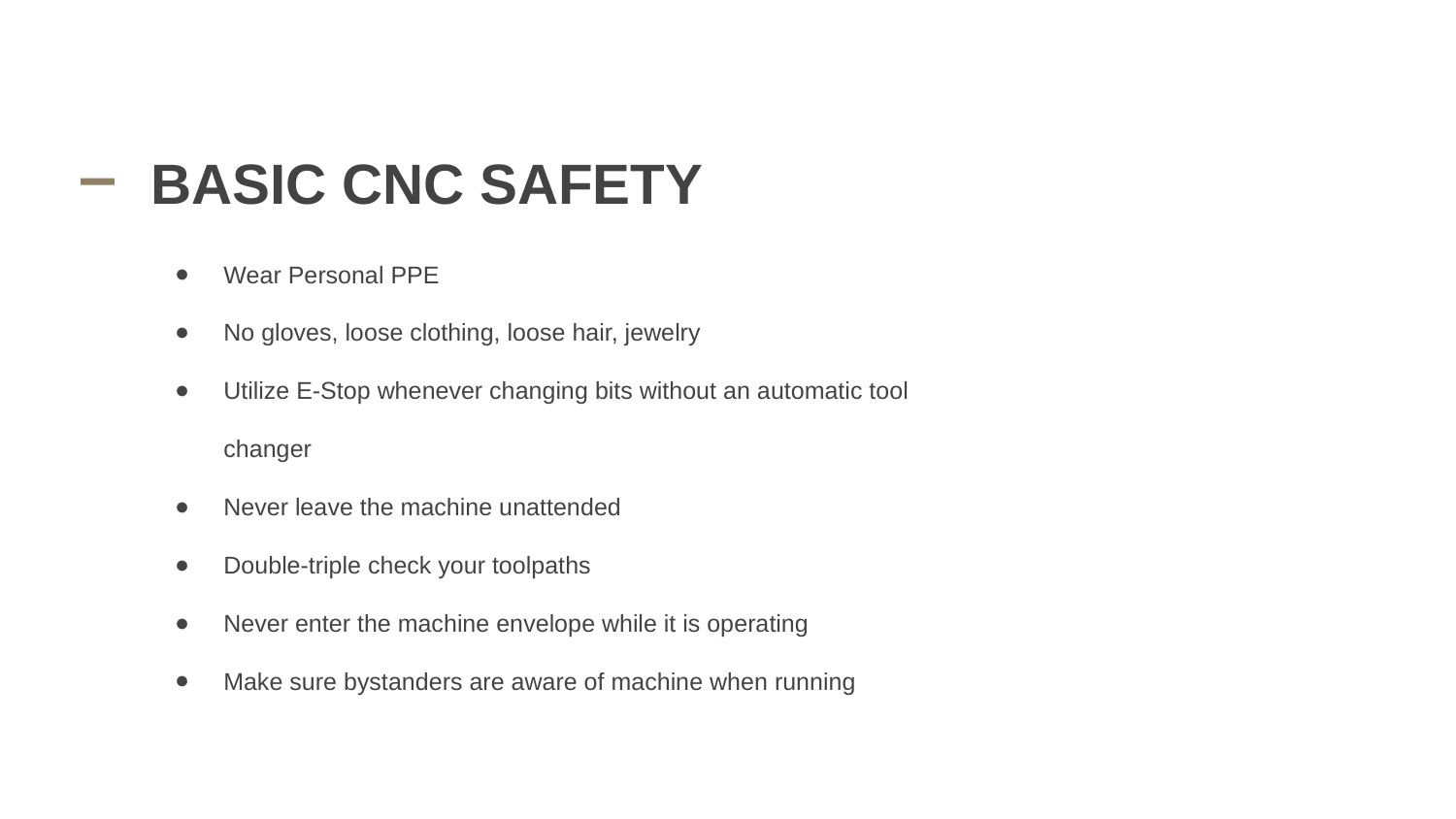

# BASIC CNC SAFETY
Wear Personal PPE
No gloves, loose clothing, loose hair, jewelry
Utilize E-Stop whenever changing bits without an automatic tool changer
Never leave the machine unattended
Double-triple check your toolpaths
Never enter the machine envelope while it is operating
Make sure bystanders are aware of machine when running